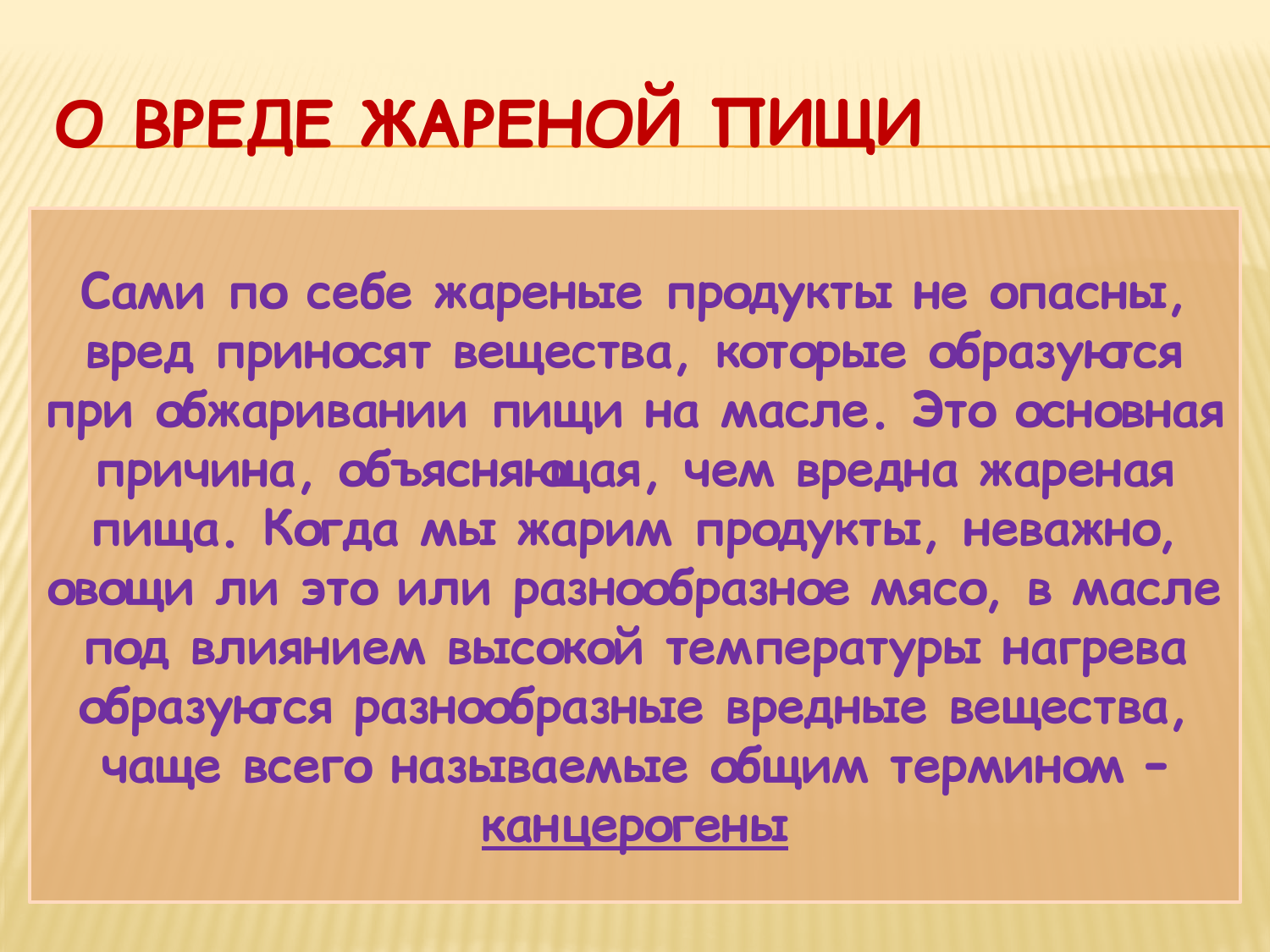

# О ВРЕДЕ ЖАРЕНОЙ ПИЩИ
Сами по себе жареные продукты не опасны, вред приносят вещества, которые образуются при обжаривании пищи на масле. Это основная причина, объясняющая, чем вредна жареная пища. Когда мы жарим продукты, неважно, овощи ли это или разнообразное мясо, в масле под влиянием высокой температуры нагрева образуются разнообразные вредные вещества, чаще всего называемые общим термином – канцерогены